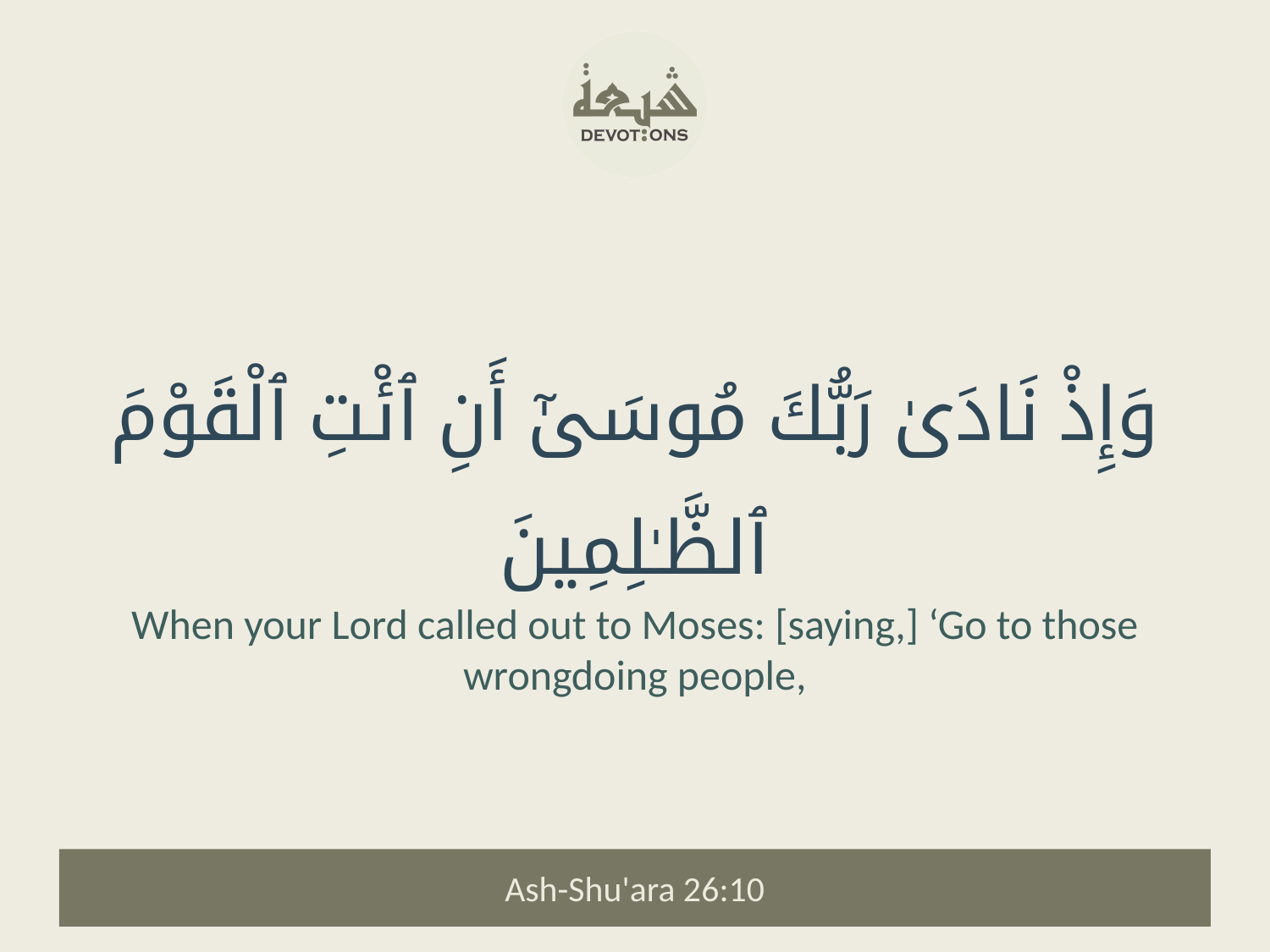

وَإِذْ نَادَىٰ رَبُّكَ مُوسَىٰٓ أَنِ ٱئْتِ ٱلْقَوْمَ ٱلظَّـٰلِمِينَ
When your Lord called out to Moses: [saying,] ‘Go to those wrongdoing people,
Ash-Shu'ara 26:10